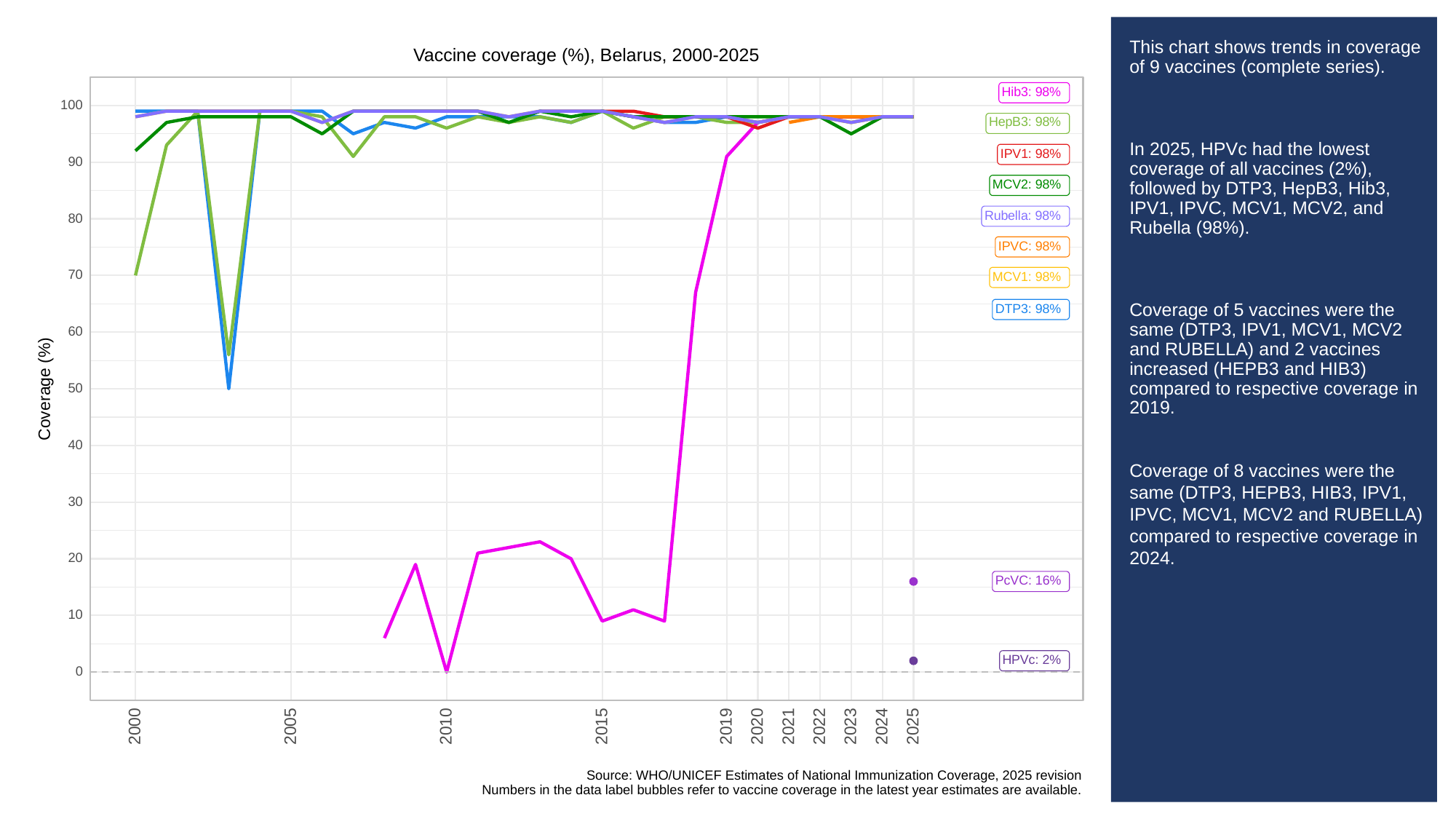

# This chart shows trends in coverage of 9 vaccines (complete series).

In 2025, HPVc had the lowest coverage of all vaccines (2%), followed by DTP3, HepB3, Hib3, IPV1, IPVC, MCV1, MCV2, and Rubella (98%).

Coverage of 5 vaccines were the same (DTP3, IPV1, MCV1, MCV2 and RUBELLA) and 2 vaccines increased (HEPB3 and HIB3) compared to respective coverage in 2019.

Coverage of 8 vaccines were the same (DTP3, HEPB3, HIB3, IPV1, IPVC, MCV1, MCV2 and RUBELLA) compared to respective coverage in 2024.

Vaccine coverage (%), Belarus, 2000-2025

Hib3: 98%

100

HepB3: 98%

IPV1: 98%
90

MCV2: 98%

Rubella: 98%
80

IPVC: 98%

70
MCV1: 98%

DTP3: 98%
60

Coverage (%)
50

40

30

20

PcVC: 16%

10

HPVc: 2%

0

2023
2000
2005
2010
2015
2019
2020
2021
2022
2024
2025
Source: WHO/UNICEF Estimates of National Immunization Coverage, 2025 revision
Numbers in the data label bubbles refer to vaccine coverage in the latest year estimates are available.